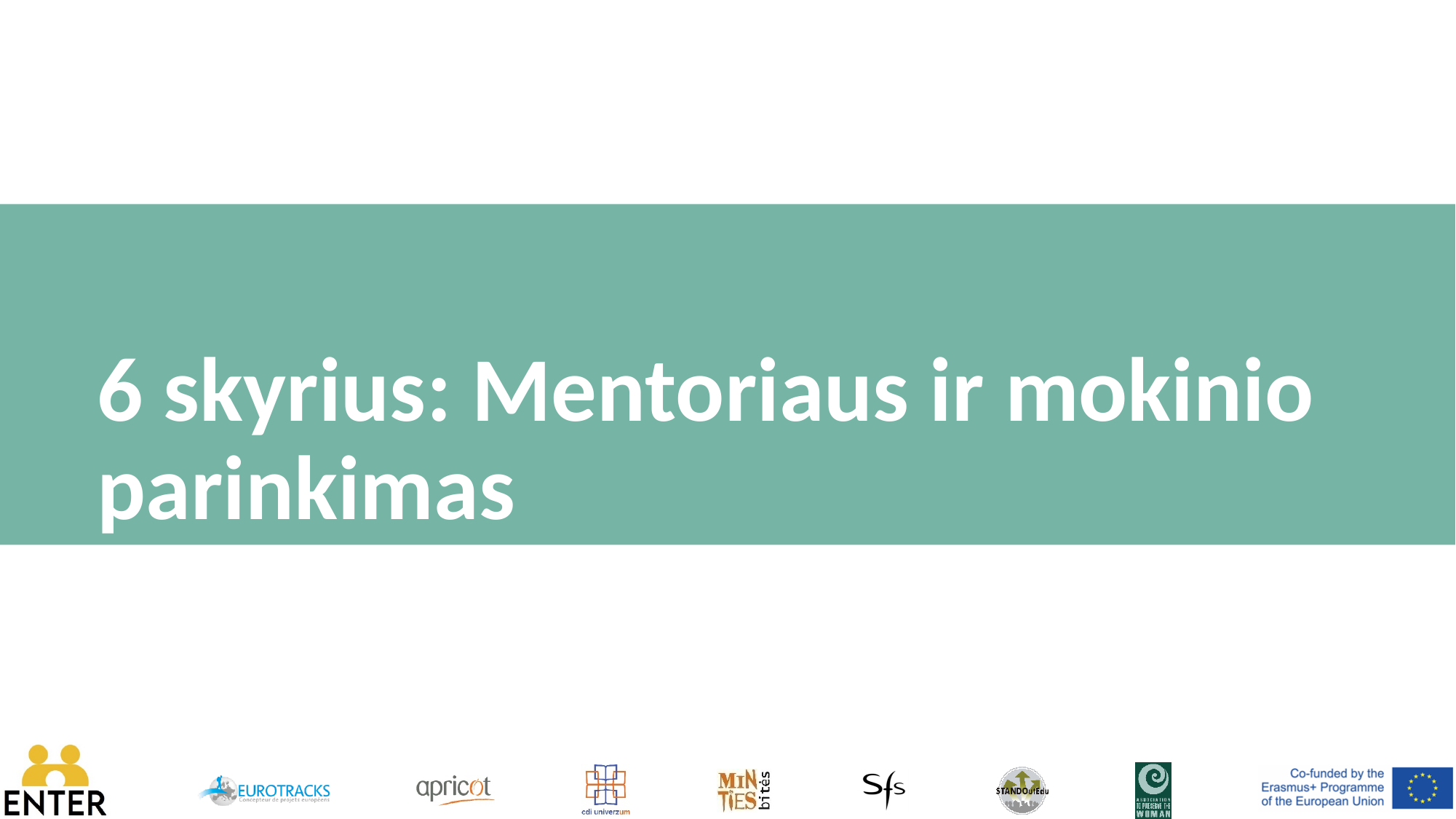

# 6 skyrius: Mentoriaus ir mokinio parinkimas